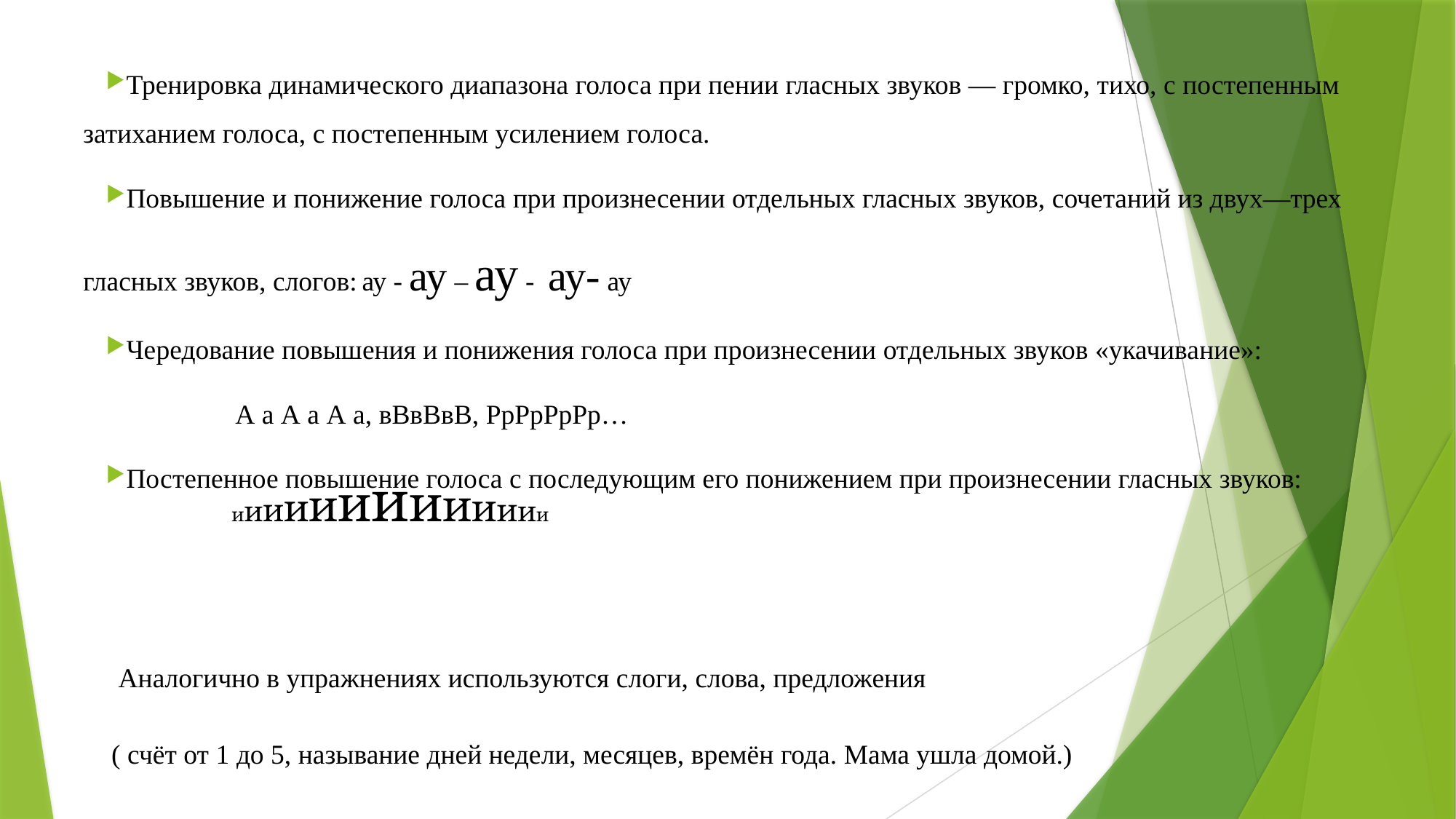

Тренировка динамического диапазона голоса при пении гласных звуков — громко, тихо, с постепенным затиханием голоса, с постепенным усилением голоса.
Повышение и понижение голоса при произнесении отдельных гласных звуков, сочетаний из двух—трех гласных звуков, слогов: ау - ау – ау -  ау- ау
Чередование повышения и понижения голоса при произнесении отдельных звуков «укачивание»:
                      А а А а А а, вВвВвВ, РрРрРрРр…
Постепенное повышение голоса с последующим его понижением при произнесении гласных звуков:
                                  иииииииииииии

           Аналогично в упражнениях используются слоги, слова, предложения
          ( счёт от 1 до 5, называние дней недели, месяцев, времён года. Мама ушла домой.)